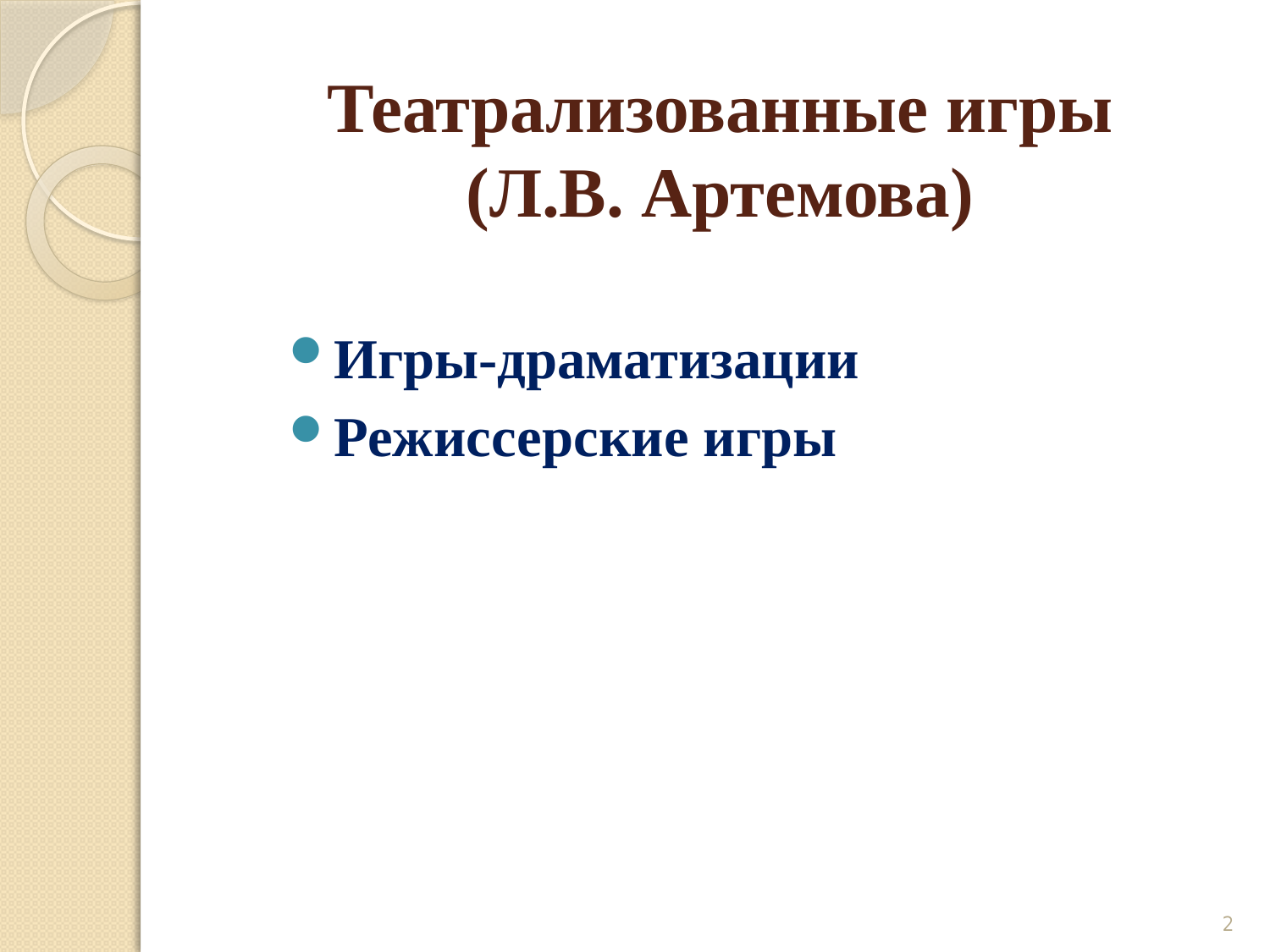

# Театрализованные игры (Л.В. Артемова)
Игры-драматизации
Режиссерские игры
2